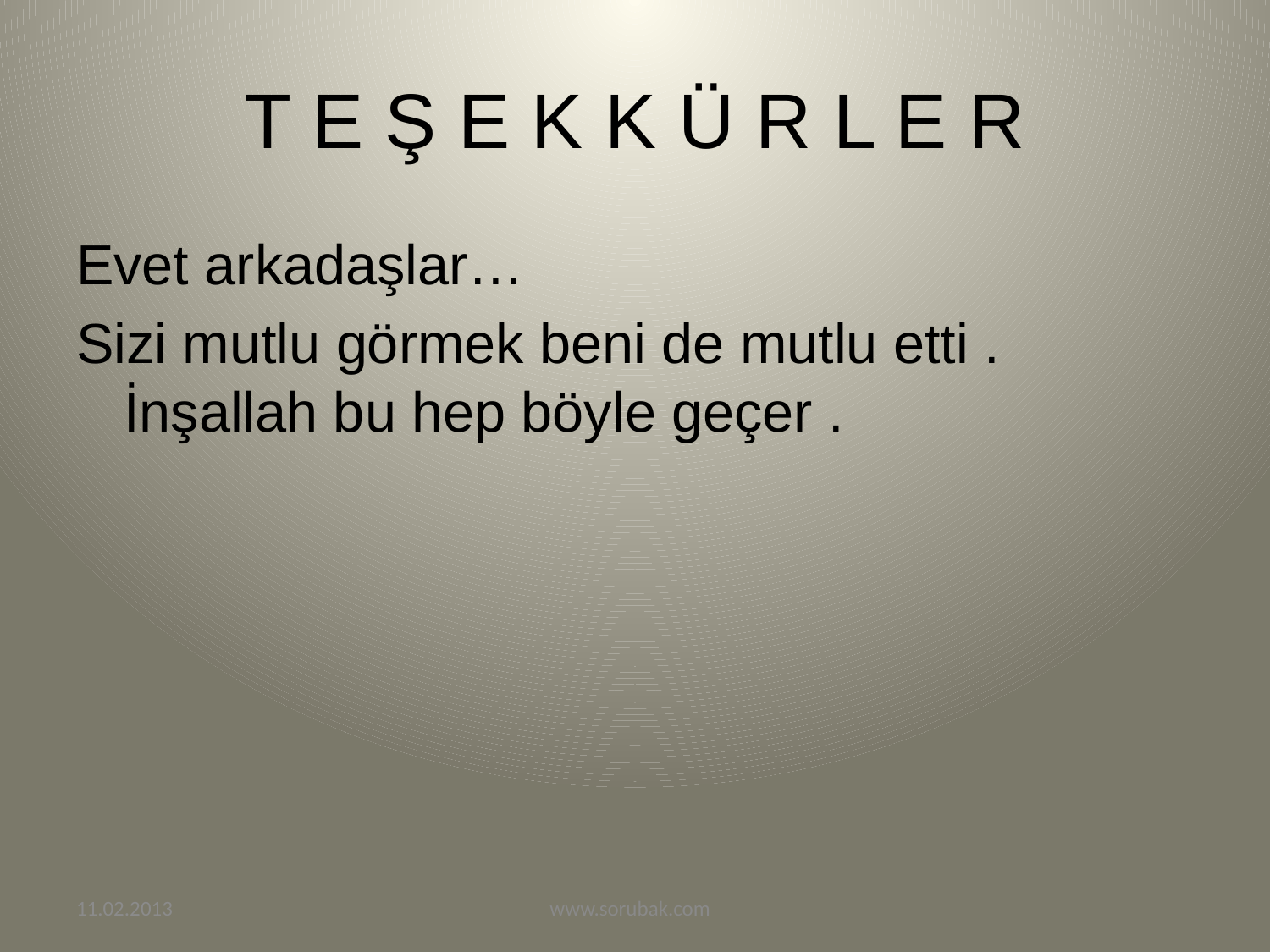

# T E Ş E K K Ü R L E R
Evet arkadaşlar…
Sizi mutlu görmek beni de mutlu etti . İnşallah bu hep böyle geçer .
11.02.2013
www.sorubak.com